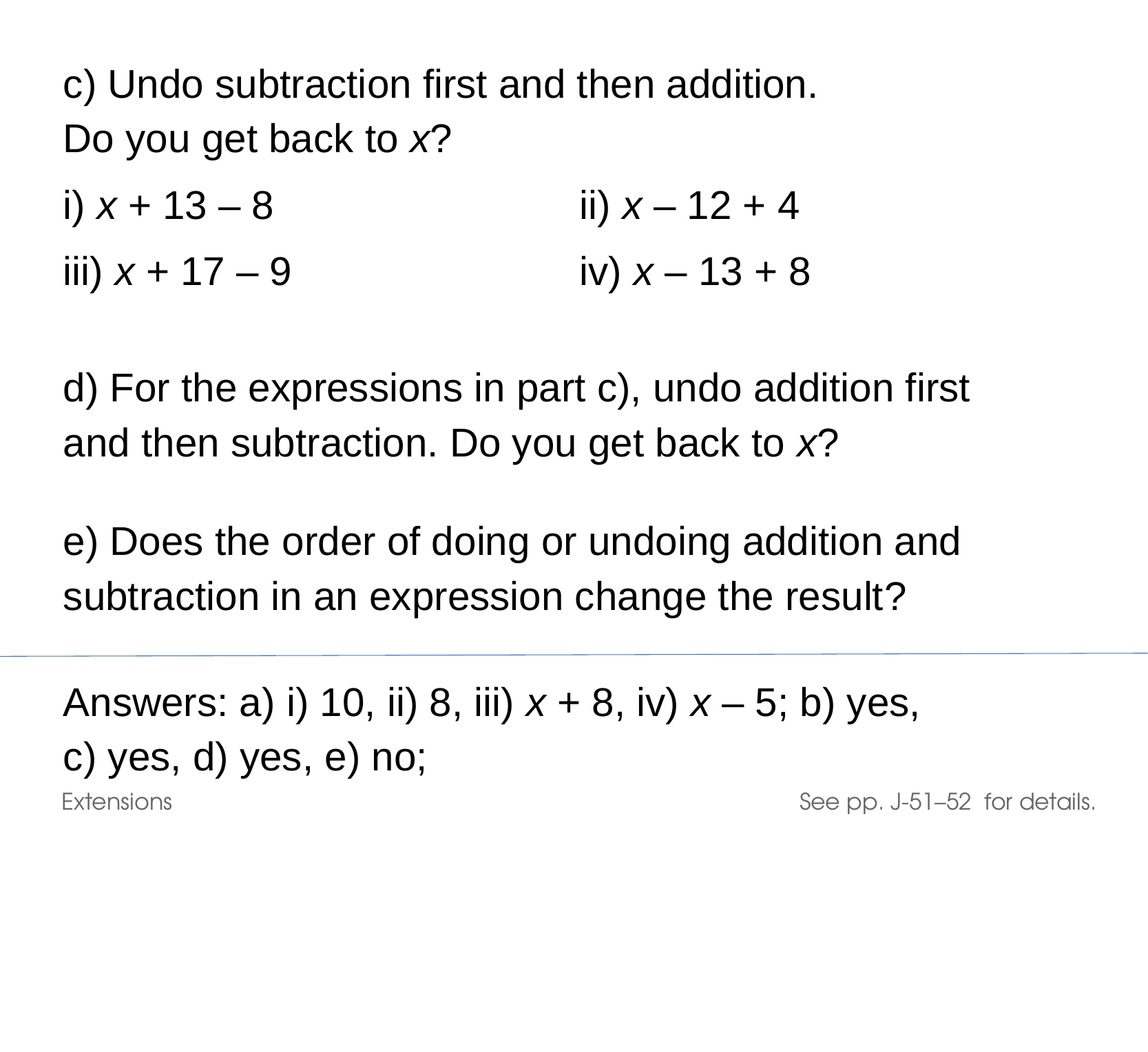

c) Undo subtraction first and then addition.
Do you get back to x?
i) x + 13 – 8			ii) x – 12 + 4
iii) x + 17 – 9	  		iv) x – 13 + 8
d) For the expressions in part c), undo addition first
and then subtraction. Do you get back to x?
e) Does the order of doing or undoing addition and
subtraction in an expression change the result?
Answers: a) i) 10, ii) 8, iii) x + 8, iv) x – 5; b) yes,
c) yes, d) yes, e) no;
Extensions
See pp. J-51–52  for details.